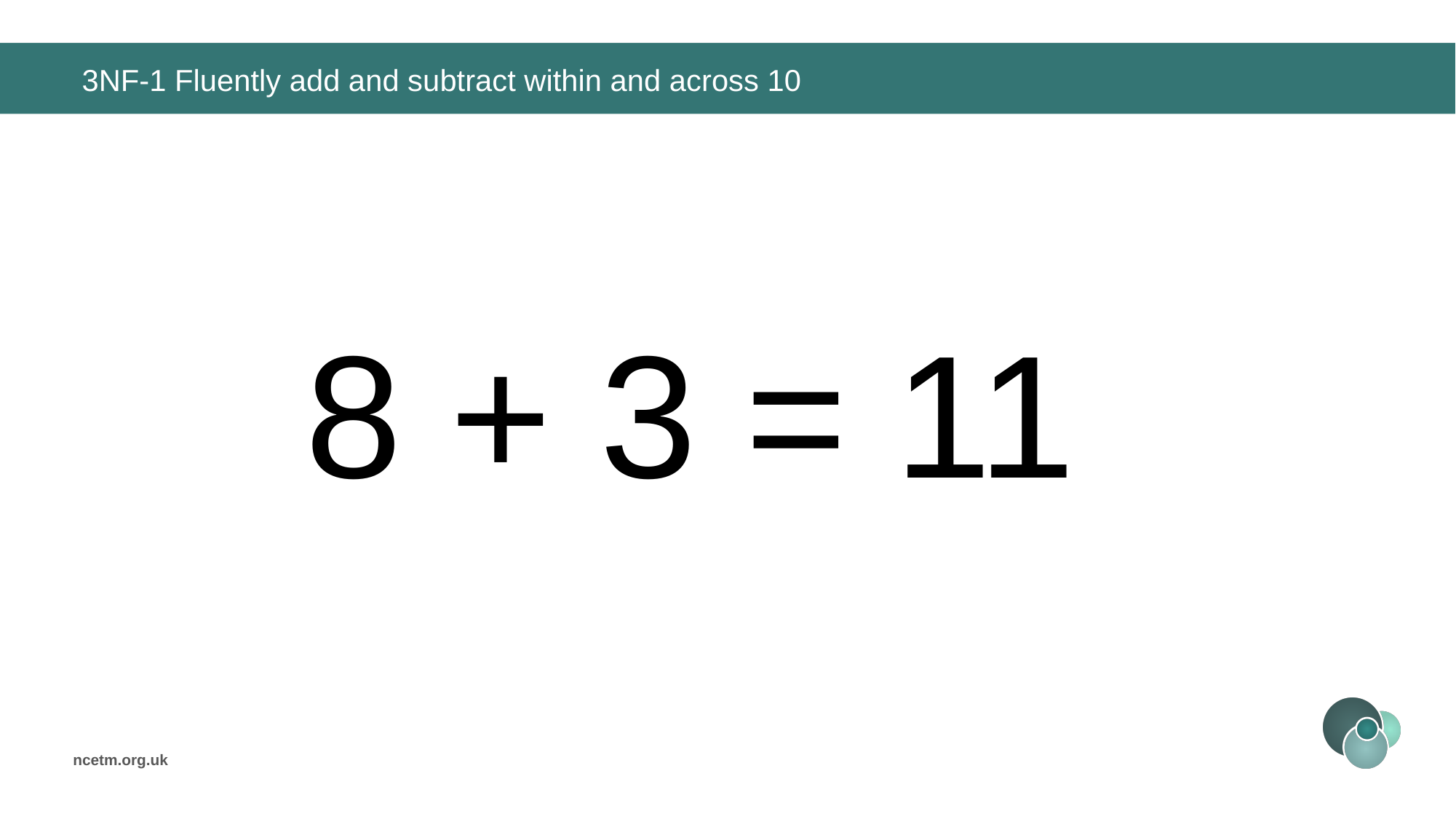

# 3NF-1 Fluently add and subtract within and across 10
8 + 3 =
11